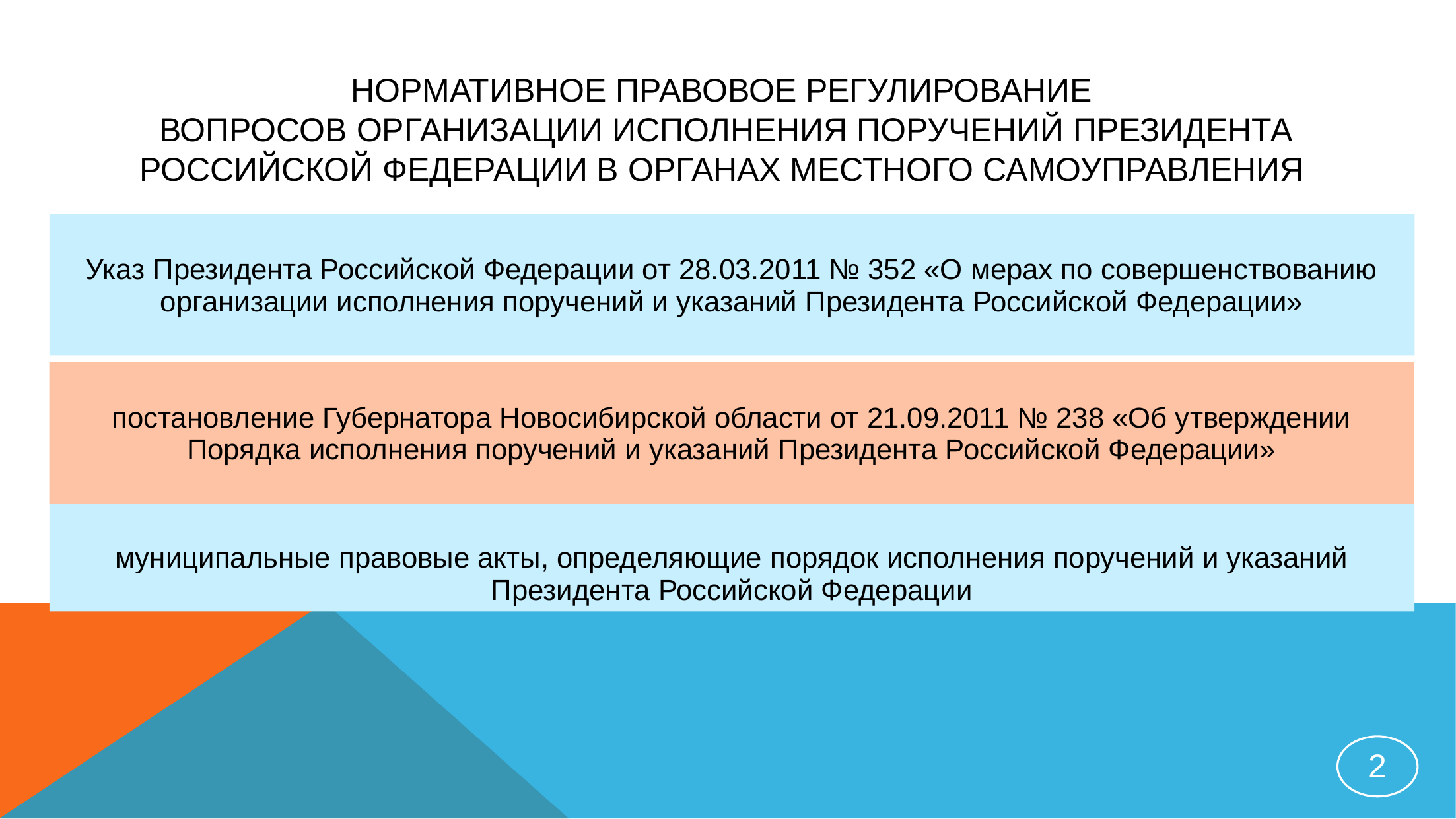

# НОРМАТИВНОЕ ПРАВОВОЕ РЕГУЛИРОВАНИЕ ВОПРОСОВ ОРГАНИЗАЦИИ ИСПОЛНЕНИЯ ПОРУЧЕНИЙ ПРЕЗИДЕНТА РОССИЙСКОЙ ФЕДЕРАЦИИ В ОРГАНАХ МЕСТНОГО САМОУПРАВЛЕНИЯ

Указ Президента Российской Федерации от 28.03.2011 № 352 «О мерах по совершенствованию организации исполнения поручений и указаний Президента Российской Федерации»

постановление Губернатора Новосибирской области от 21.09.2011 № 238 «Об утверждении Порядка исполнения поручений и указаний Президента Российской Федерации»

муниципальные правовые акты, определяющие порядок исполнения поручений и указаний Президента Российской Федерации
2